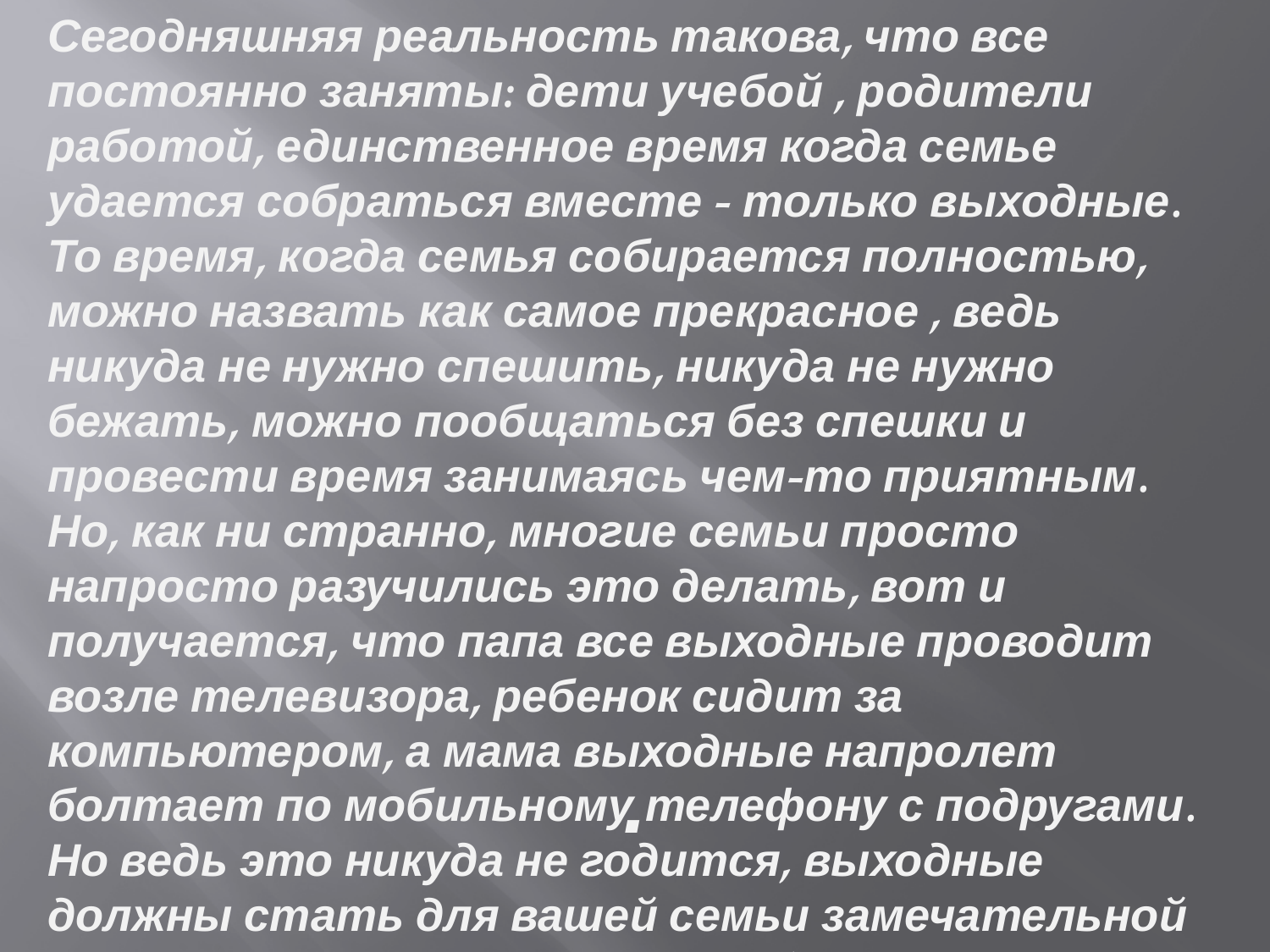

# .
Сегодняшняя реальность такова, что все постоянно заняты: дети учебой , родители работой, единственное время когда семье удается собраться вместе - только выходные. То время, когда семья собирается полностью, можно назвать как самое прекрасное , ведь никуда не нужно спешить, никуда не нужно бежать, можно пообщаться без спешки и провести время занимаясь чем-то приятным. Но, как ни странно, многие семьи просто напросто разучились это делать, вот и получается, что папа все выходные проводит возле телевизора, ребенок сидит за компьютером, а мама выходные напролет болтает по мобильному телефону с подругами. Но ведь это никуда не годится, выходные должны стать для вашей семьи замечательной возможностью укрепить семейные связи и сделать так, чтобы любимые люди стали еще ближе.